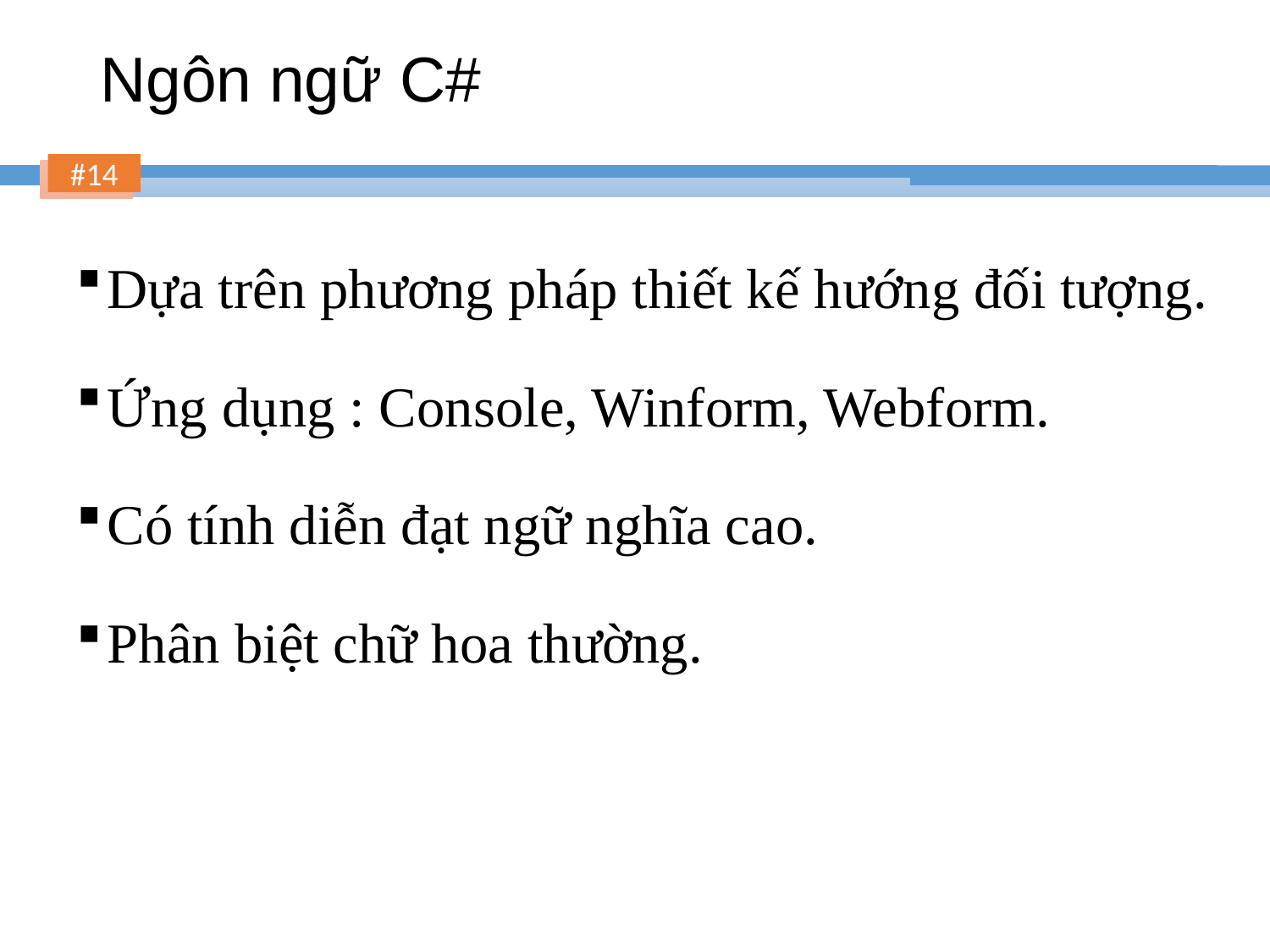

# Ngôn ngữ C#

Dựa trên phương pháp thiết kế hướng đối tượng.
Ứng dụng : Console, Winform, Webform.
Có tính diễn đạt ngữ nghĩa cao.
Phân biệt chữ hoa thường.